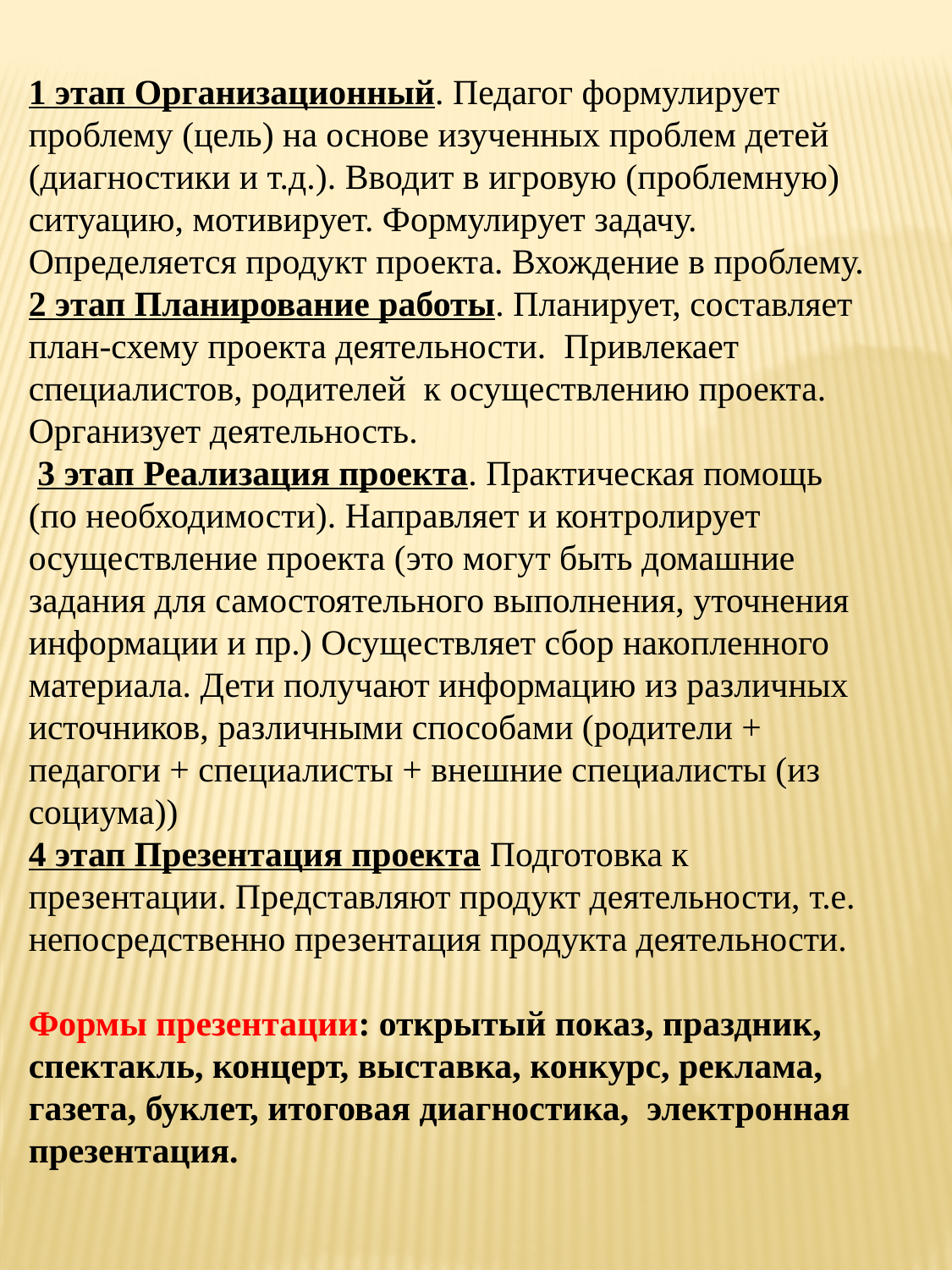

1 этап Организационный. Педагог формулирует проблему (цель) на основе изученных проблем детей (диагностики и т.д.). Вводит в игровую (проблемную) ситуацию, мотивирует. Формулирует задачу. Определяется продукт проекта. Вхождение в проблему.
2 этап Планирование работы. Планирует, составляет план-схему проекта деятельности.  Привлекает специалистов, родителей  к осуществлению проекта. Организует деятельность.
 3 этап Реализация проекта. Практическая помощь (по необходимости). Направляет и контролирует осуществление проекта (это могут быть домашние задания для самостоятельного выполнения, уточнения информации и пр.) Осуществляет сбор накопленного материала. Дети получают информацию из различных источников, различными способами (родители + педагоги + специалисты + внешние специалисты (из социума))
4 этап Презентация проекта Подготовка к презентации. Представляют продукт деятельности, т.е. непосредственно презентация продукта деятельности.

Формы презентации: открытый показ, праздник, спектакль, концерт, выставка, конкурс, реклама, газета, буклет, итоговая диагностика,  электронная презентация.